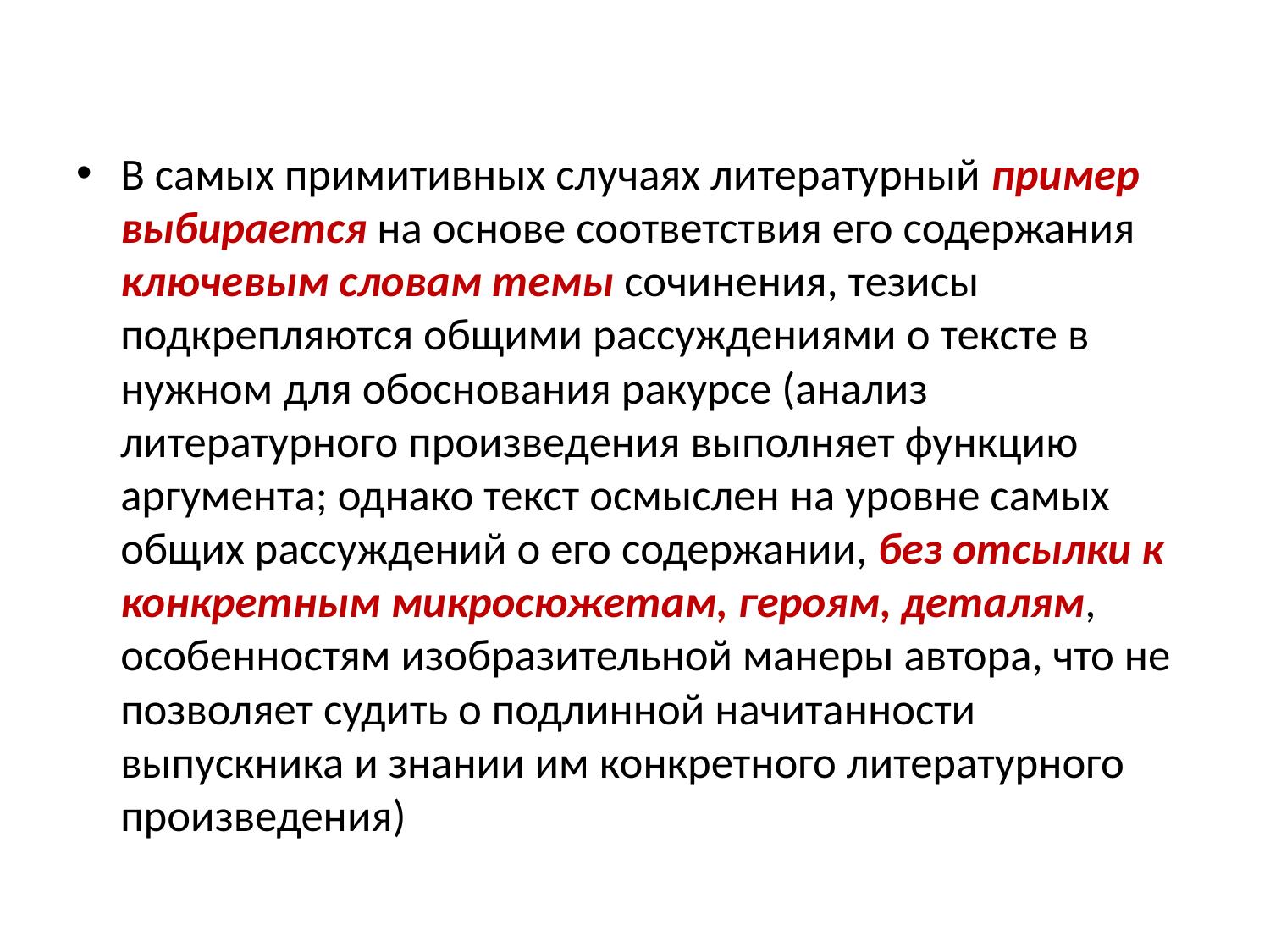

В самых примитивных случаях литературный пример выбирается на основе соответствия его содержания ключевым словам темы сочинения, тезисы подкрепляются общими рассуждениями о тексте в нужном для обоснования ракурсе (анализ литературного произведения выполняет функцию аргумента; однако текст осмыслен на уровне самых общих рассуждений о его содержании, без отсылки к конкретным микросюжетам, героям, деталям, особенностям изобразительной манеры автора, что не позволяет судить о подлинной начитанности выпускника и знании им конкретного литературного произведения)